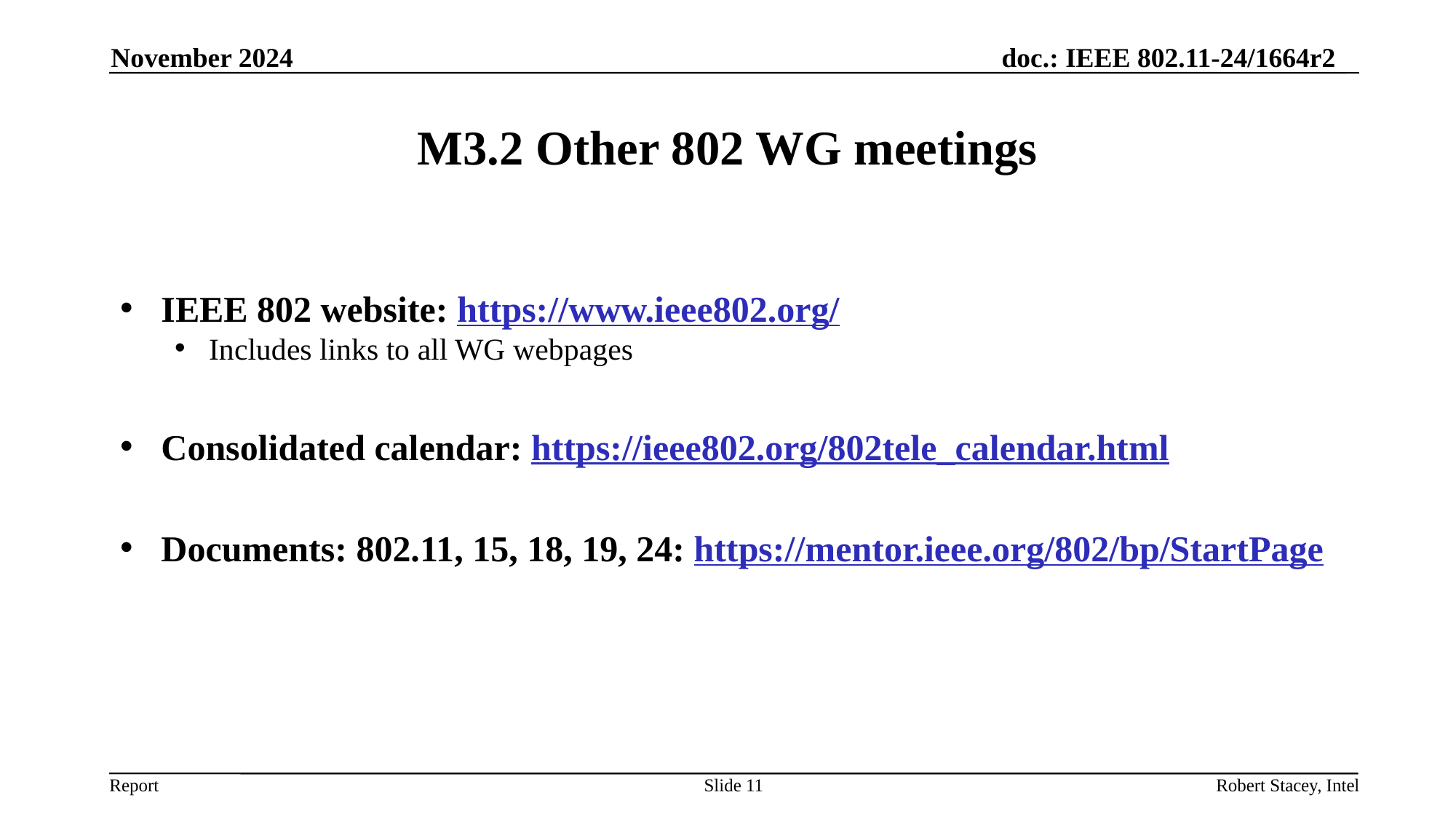

November 2024
# M3.2 Other 802 WG meetings

IEEE 802 website: https://www.ieee802.org/
Includes links to all WG webpages

Consolidated calendar: https://ieee802.org/802tele_calendar.html

Documents: 802.11, 15, 18, 19, 24: https://mentor.ieee.org/802/bp/StartPage

Slide 11
Robert Stacey, Intel